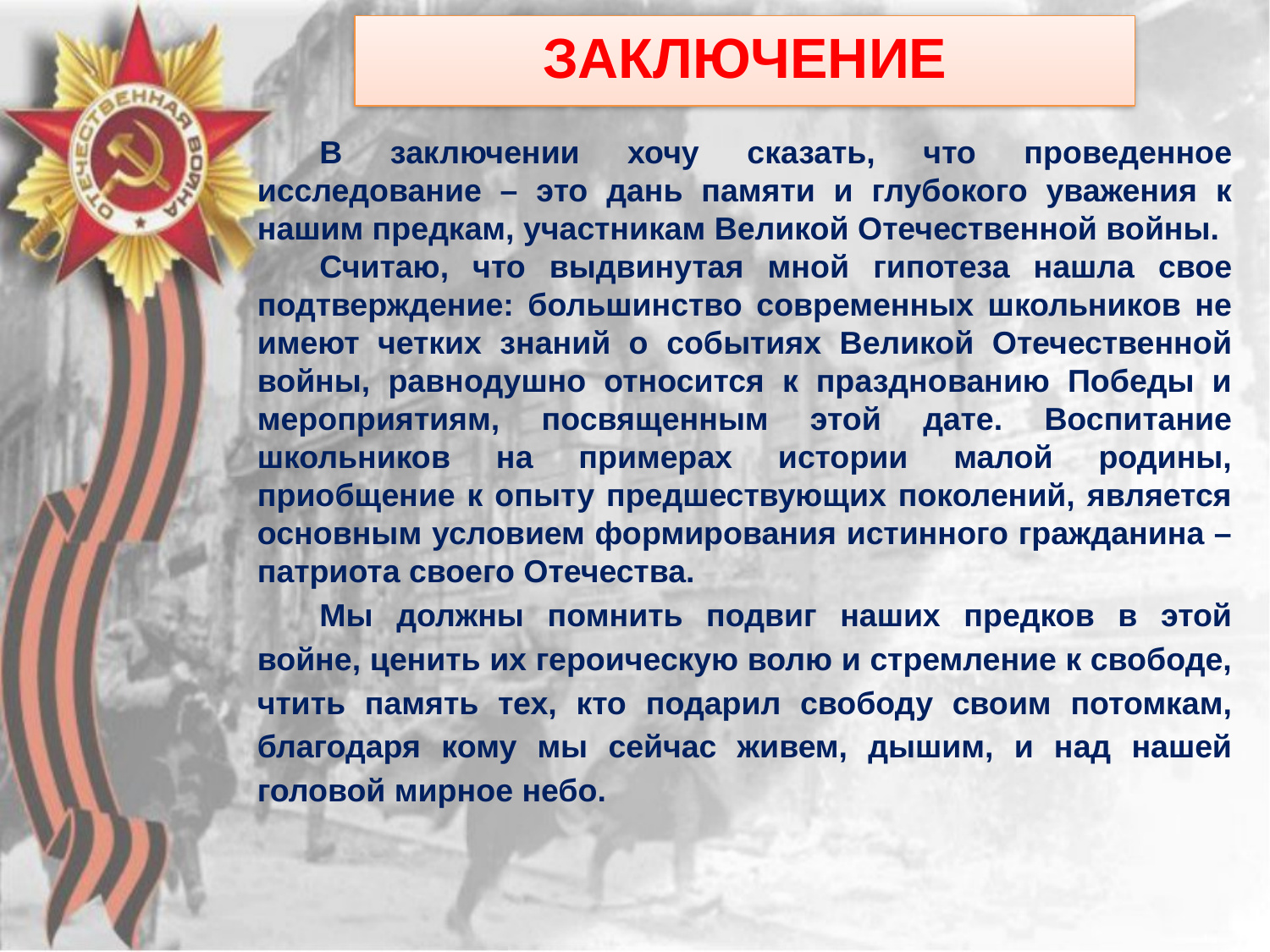

ЗАКЛЮЧЕНИЕ
В заключении хочу сказать, что проведенное исследование – это дань памяти и глубокого уважения к нашим предкам, участникам Великой Отечественной войны.
Считаю, что выдвинутая мной гипотеза нашла свое подтверждение: большинство современных школьников не имеют четких знаний о событиях Великой Отечественной войны, равнодушно относится к празднованию Победы и мероприятиям, посвященным этой дате. Воспитание школьников на примерах истории малой родины, приобщение к опыту предшествующих поколений, является основным условием формирования истинного гражданина – патриота своего Отечества.
Мы должны помнить подвиг наших предков в этой войне, ценить их героическую волю и стремление к свободе, чтить память тех, кто подарил свободу своим потомкам, благодаря кому мы сейчас живем, дышим, и над нашей головой мирное небо.